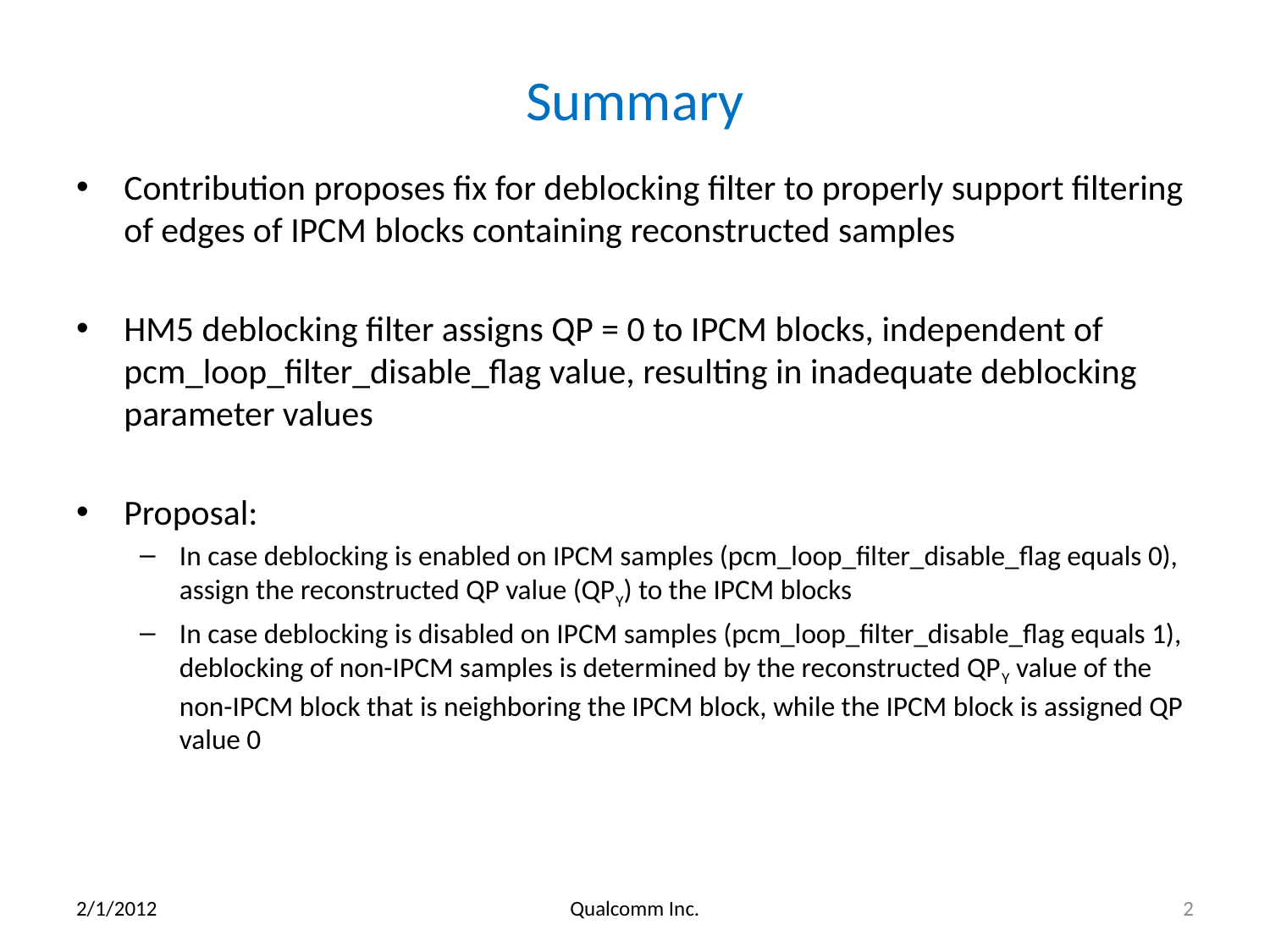

# Summary
Contribution proposes fix for deblocking filter to properly support filtering of edges of IPCM blocks containing reconstructed samples

HM5 deblocking filter assigns QP = 0 to IPCM blocks, independent of pcm_loop_filter_disable_flag value, resulting in inadequate deblocking parameter values

Proposal:
In case deblocking is enabled on IPCM samples (pcm_loop_filter_disable_flag equals 0), assign the reconstructed QP value (QPY) to the IPCM blocks
In case deblocking is disabled on IPCM samples (pcm_loop_filter_disable_flag equals 1), deblocking of non-IPCM samples is determined by the reconstructed QPY value of the non-IPCM block that is neighboring the IPCM block, while the IPCM block is assigned QP value 0
2/1/2012
Qualcomm Inc.
2